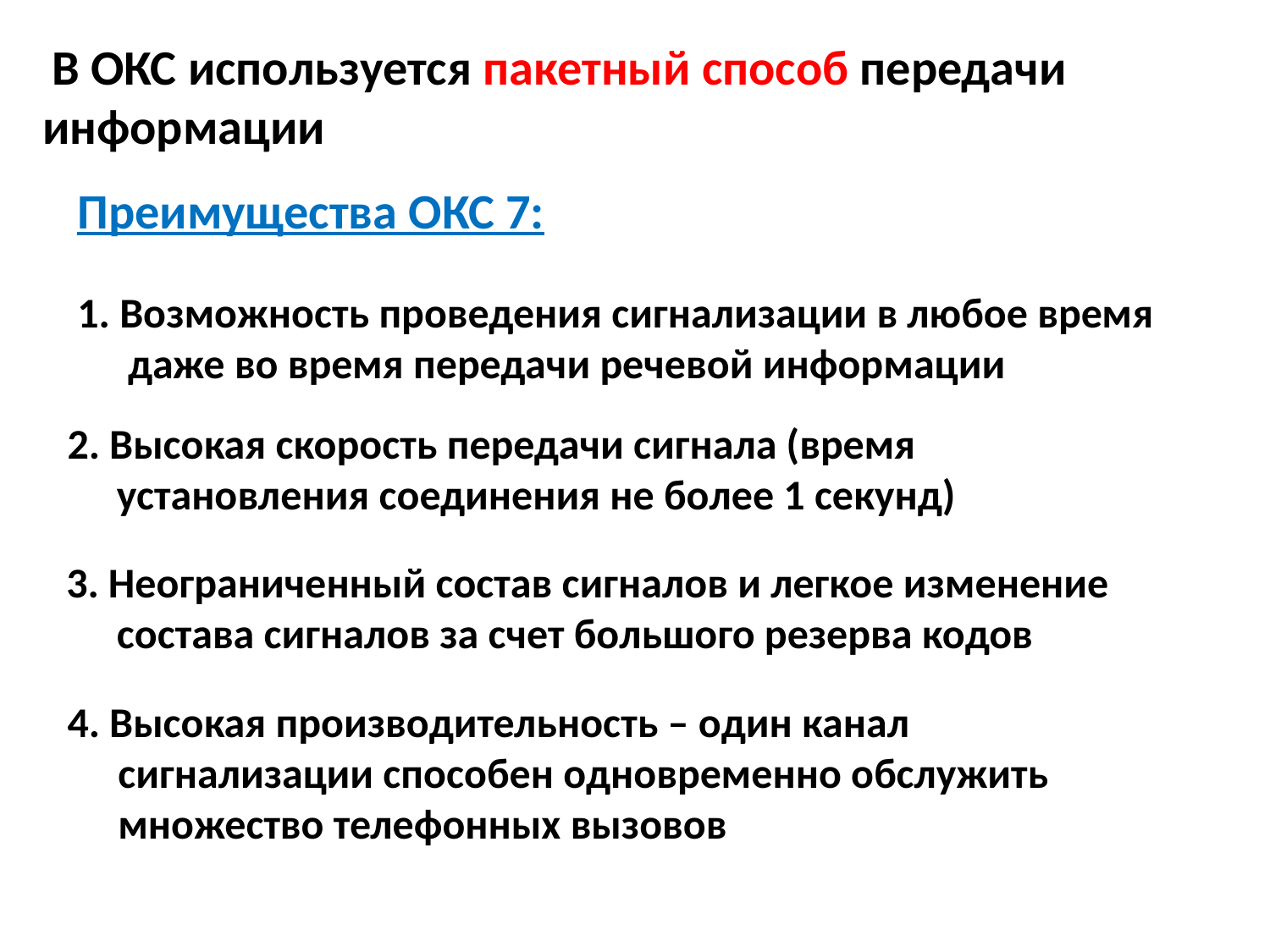

В ОКС используется пакетный способ передачи информации
Преимущества ОКС 7:
1. Возможность проведения сигнализации в любое время даже во время передачи речевой информации
2. Высокая скорость передачи сигнала (время    установления соединения не более 1 секунд)
3. Неограниченный состав сигналов и легкое изменение состава сигналов за счет большого резерва кодов
4. Высокая производительность – один канал сигнализации способен одновременно обслужить множество телефонных вызовов